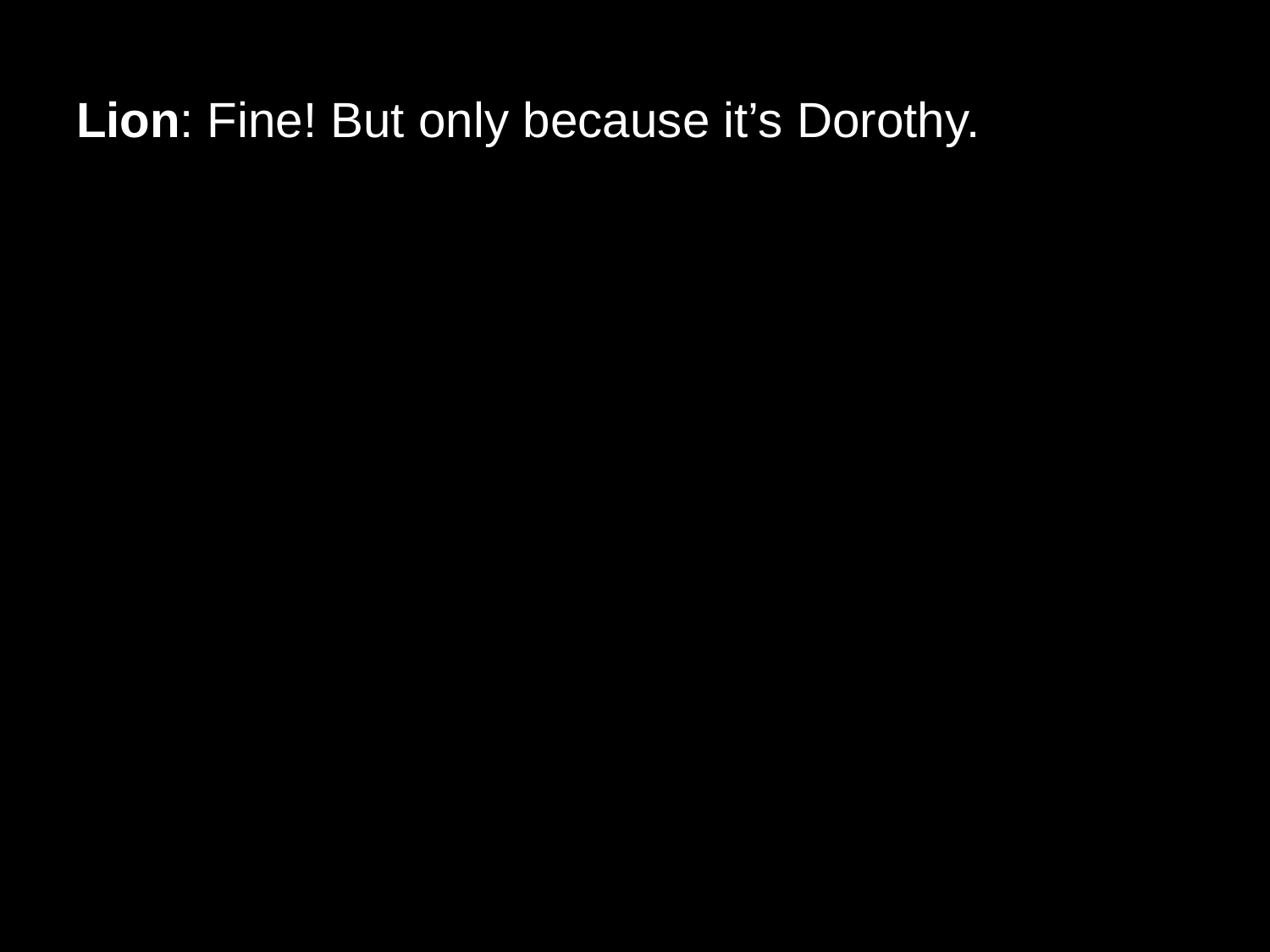

# Lion: Fine! But only because it’s Dorothy.